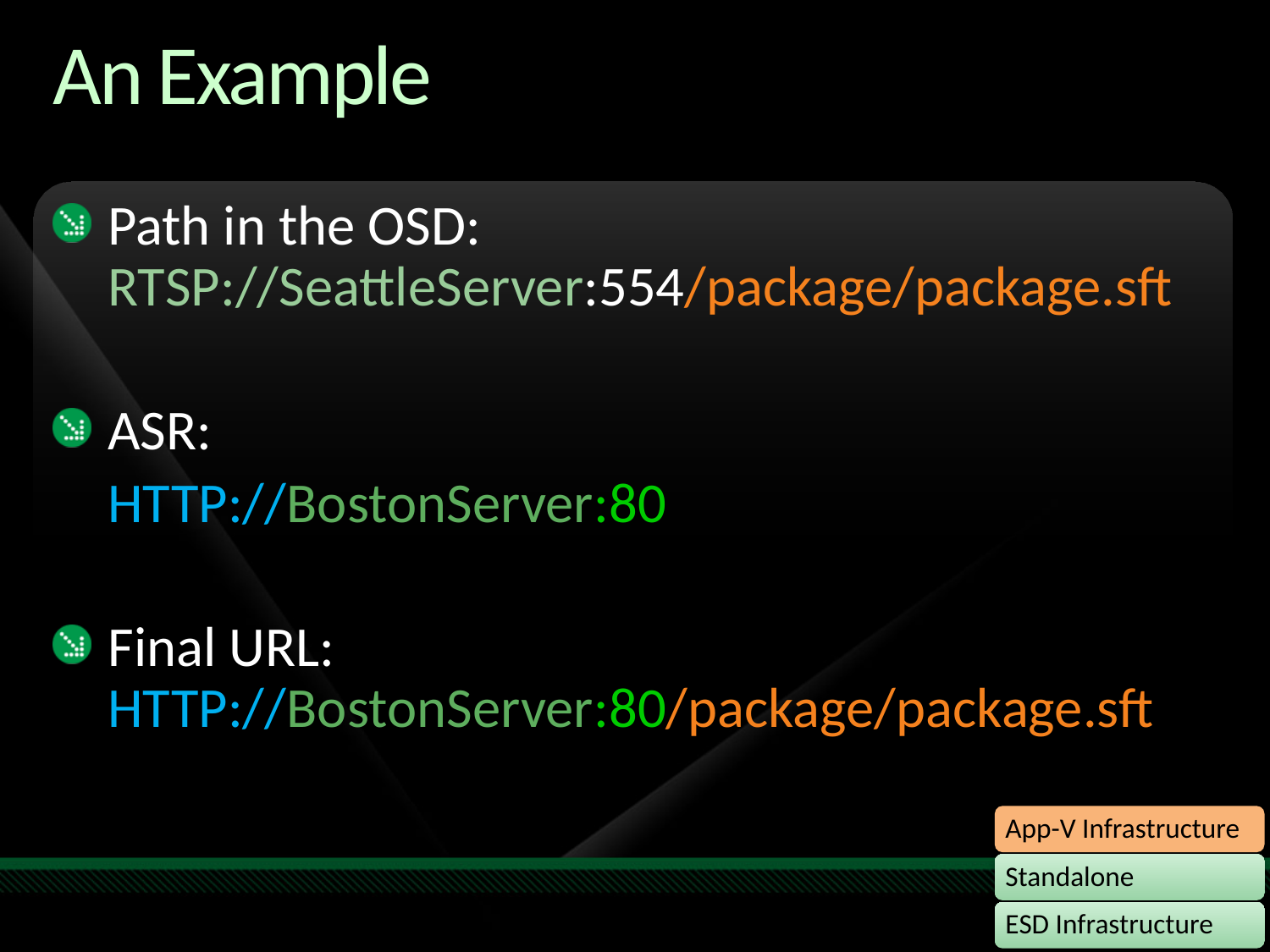

# An Example

Path in the OSD: RTSP://SeattleServer:554/package/package.sft

ASR:
	HTTP://BostonServer:80

Final URL: HTTP://BostonServer:80/package/package.sft

App-V Infrastructure
Standalone
ESD Infrastructure